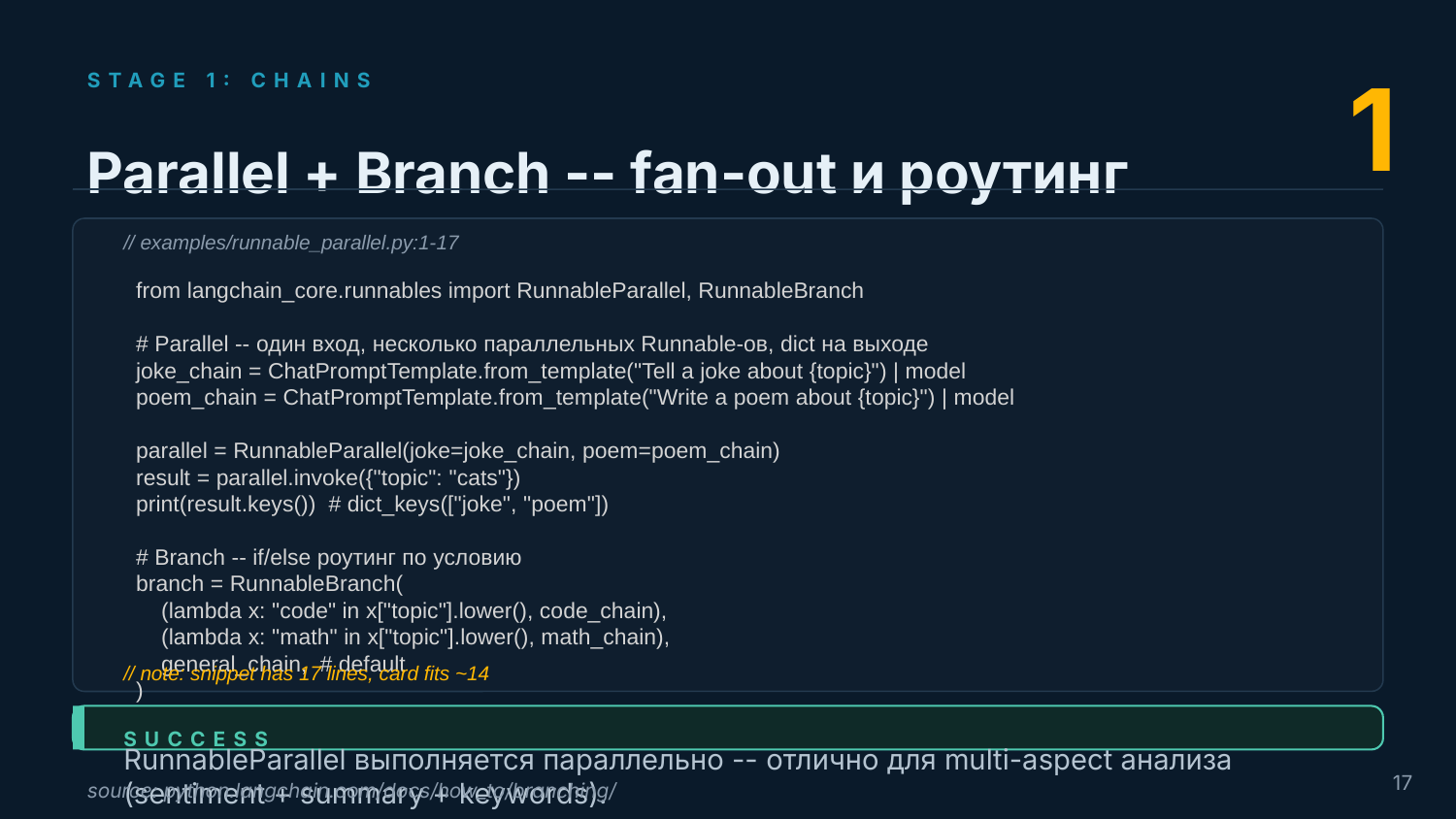

1
STAGE 1: CHAINS
Parallel + Branch -- fan-out и роутинг

// examples/runnable_parallel.py:1-17
  from langchain_core.runnables import RunnableParallel, RunnableBranch

  # Parallel -- один вход, несколько параллельных Runnable-ов, dict на выходе
  joke_chain = ChatPromptTemplate.from_template("Tell a joke about {topic}") | model
  poem_chain = ChatPromptTemplate.from_template("Write a poem about {topic}") | model

  parallel = RunnableParallel(joke=joke_chain, poem=poem_chain)
  result = parallel.invoke({"topic": "cats"})
  print(result.keys())  # dict_keys(["joke", "poem"])

  # Branch -- if/else роутинг по условию
  branch = RunnableBranch(
      (lambda x: "code" in x["topic"].lower(), code_chain),
      (lambda x: "math" in x["topic"].lower(), math_chain),
      general_chain,  # default
  )
  print(branch.invoke({"topic": "code review"}))

// note: snippet has 17 lines, card fits ~14

SUCCESS
RunnableParallel выполняется параллельно -- отлично для multi-aspect анализа (sentiment + summary + keywords).
17
source: python.langchain.com/docs/how_to/branching/